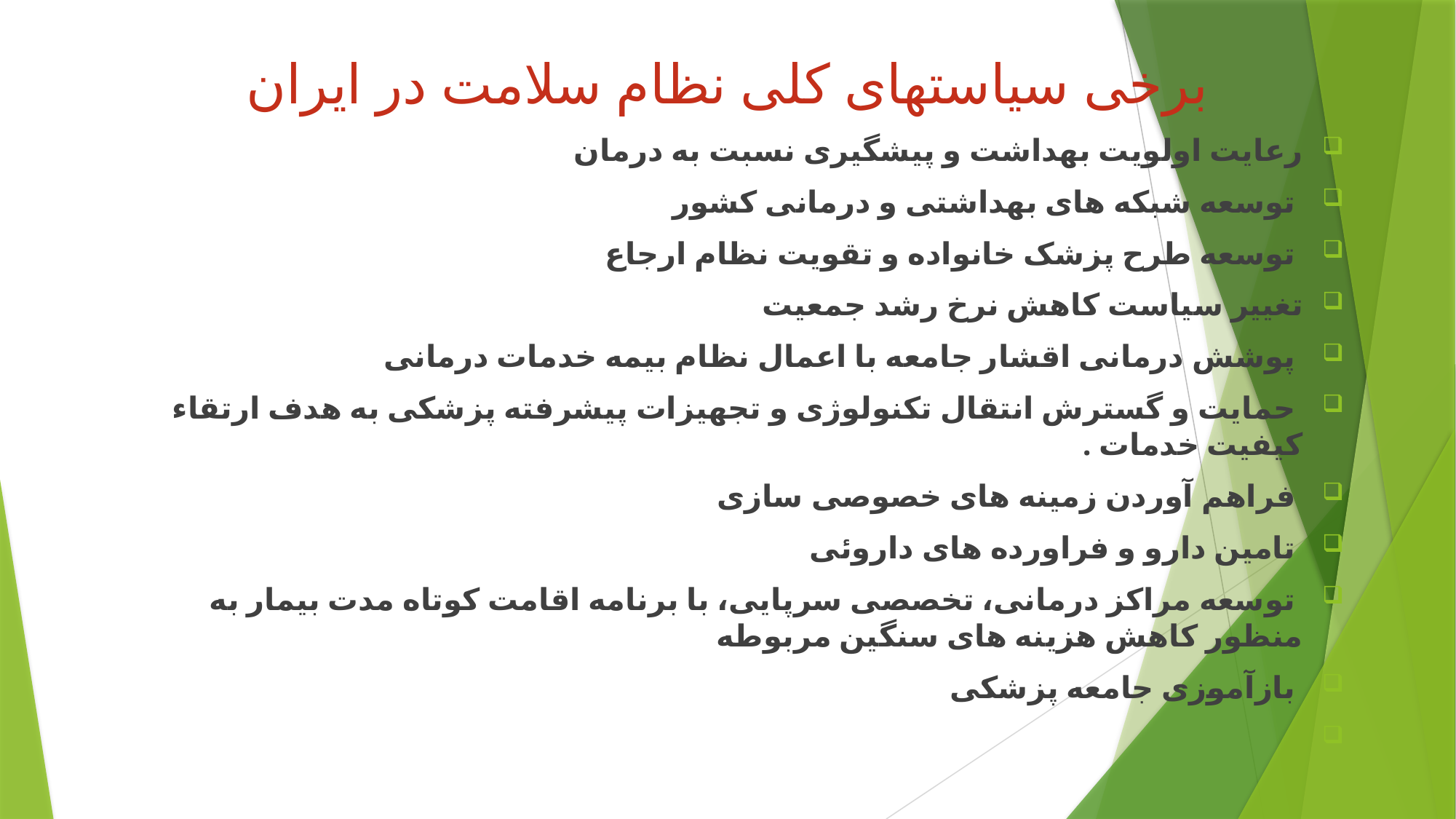

# برخی سیاستهای کلی نظام سلامت در ایران
رعایت اولویت بهداشت و پیشگیری نسبت به درمان
 توسعه شبکه های بهداشتی و درمانی کشور
 توسعه طرح پزشک خانواده و تقویت نظام ارجاع
تغییر سیاست کاهش نرخ رشد جمعیت
 پوشش درمانی اقشار جامعه با اعمال نظام بیمه خدمات درمانی
 حمایت و گسترش انتقال تکنولوژی و تجهیزات پیشرفته پزشکی به هدف ارتقاء کیفیت خدمات .
 فراهم آوردن زمینه های خصوصی سازی
 تامین دارو و فراورده های داروئی
 توسعه مراکز درمانی، تخصصی سرپایی، با برنامه اقامت کوتاه مدت بیمار به منظور کاهش هزینه های سنگین مربوطه
 بازآموزی جامعه پزشکی